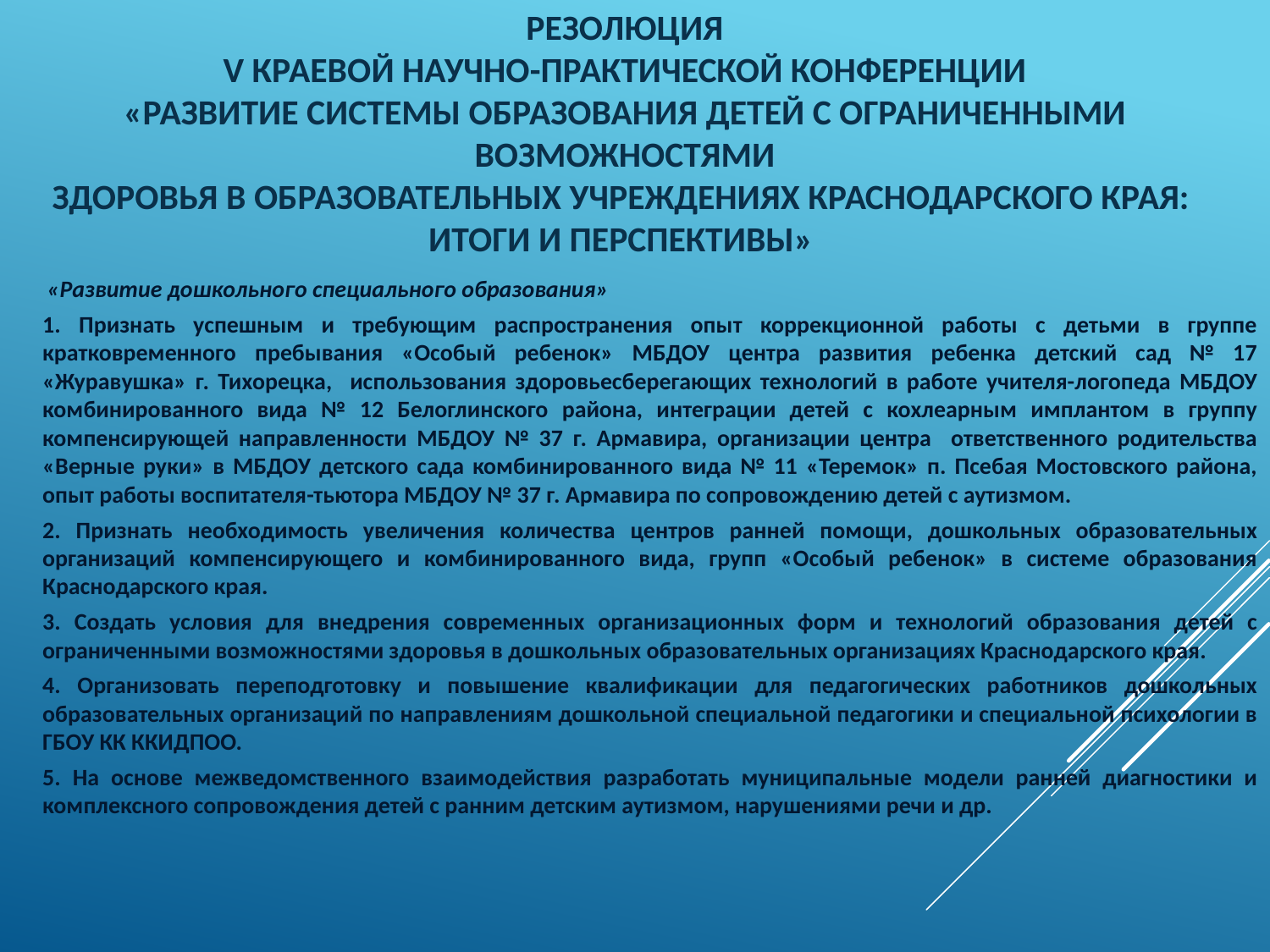

# Резолюция V краевой научно-практической конференции «Развитие системы образования детей с ограниченными возможностями здоровья в образовательных учреждениях Краснодарского края: итоги и перспективы»
 «Развитие дошкольного специального образования»
1. Признать успешным и требующим распространения опыт коррекционной работы с детьми в группе кратковременного пребывания «Особый ребенок» МБДОУ центра развития ребенка детский сад № 17 «Журавушка» г. Тихорецка,  использования здоровьесберегающих технологий в работе учителя-логопеда МБДОУ комбинированного вида № 12 Белоглинского района, интеграции детей с кохлеарным имплантом в группу компенсирующей направленности МБДОУ № 37 г. Армавира, организации центра  ответственного родительства «Верные руки» в МБДОУ детского сада комбинированного вида № 11 «Теремок» п. Псебая Мостовского района, опыт работы воспитателя-тьютора МБДОУ № 37 г. Армавира по сопровождению детей с аутизмом.
2. Признать необходимость увеличения количества центров ранней помощи, дошкольных образовательных организаций компенсирующего и комбинированного вида, групп «Особый ребенок» в системе образования Краснодарского края.
3. Создать условия для внедрения современных организационных форм и технологий образования детей с ограниченными возможностями здоровья в дошкольных образовательных организациях Краснодарского края.
4. Организовать переподготовку и повышение квалификации для педагогических работников дошкольных образовательных организаций по направлениям дошкольной специальной педагогики и специальной психологии в ГБОУ КК ККИДПОО.
5. На основе межведомственного взаимодействия разработать муниципальные модели ранней диагностики и комплексного сопровождения детей с ранним детским аутизмом, нарушениями речи и др.